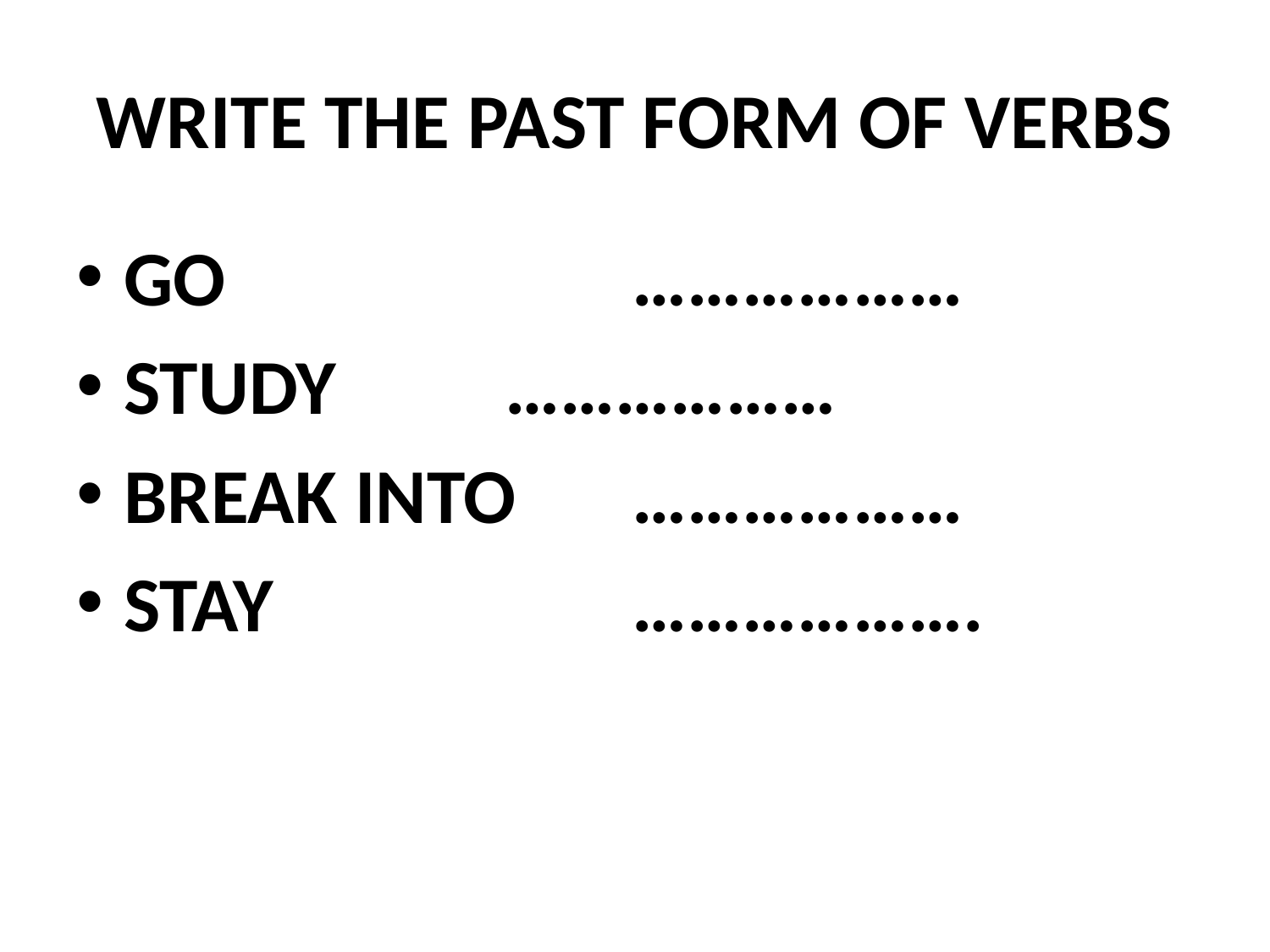

# WRITE THE PAST FORM OF VERBS
GO  			………………
STUDY		………………
BREAK INTO	………………
STAY			……………….